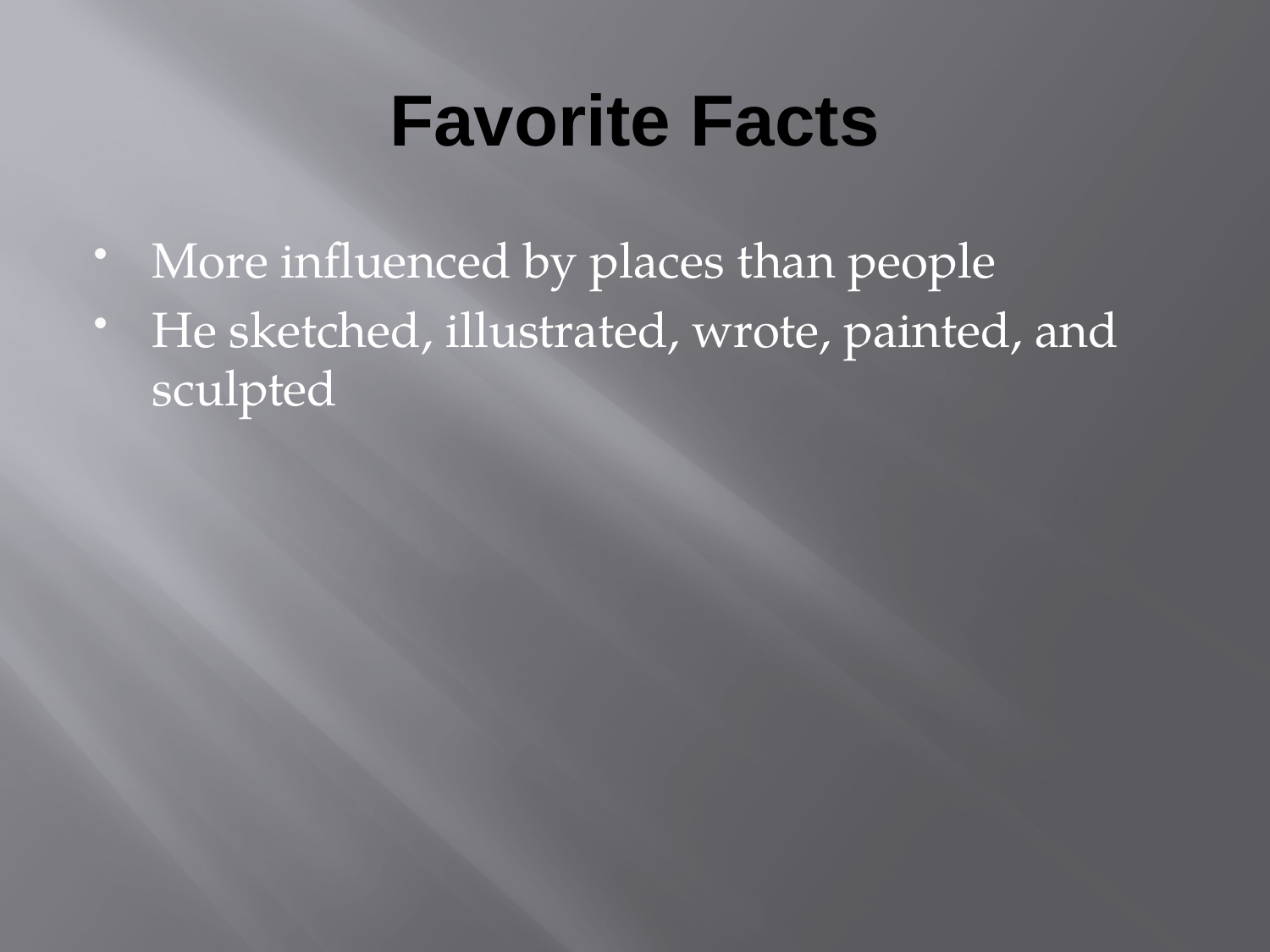

# Favorite Facts
More influenced by places than people
He sketched, illustrated, wrote, painted, and sculpted